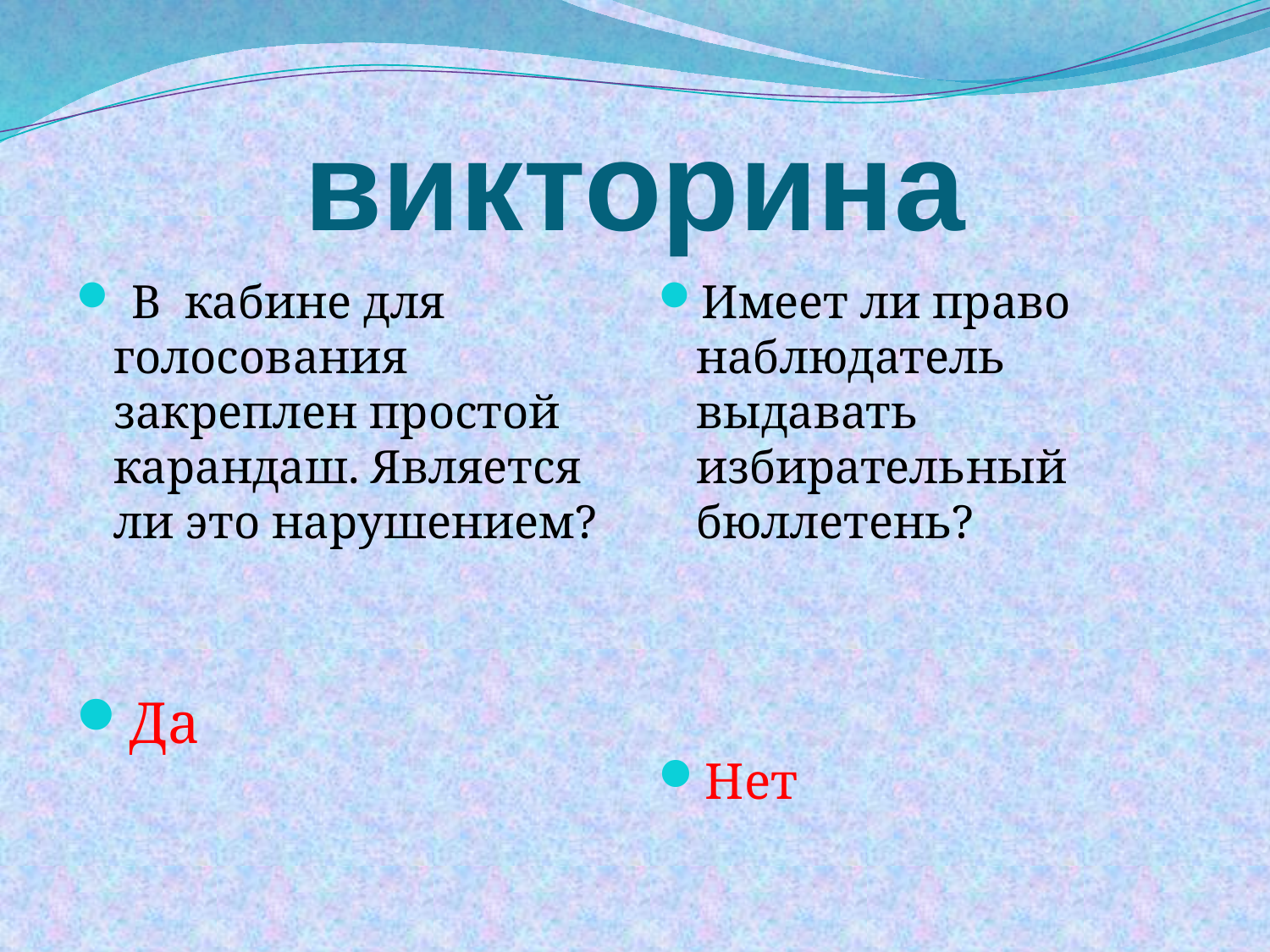

# викторина
 В  кабине для голосования закреплен простой карандаш. Является ли это нарушением?

Да
Имеет ли право наблюдатель выдавать избирательный бюллетень?

Нет